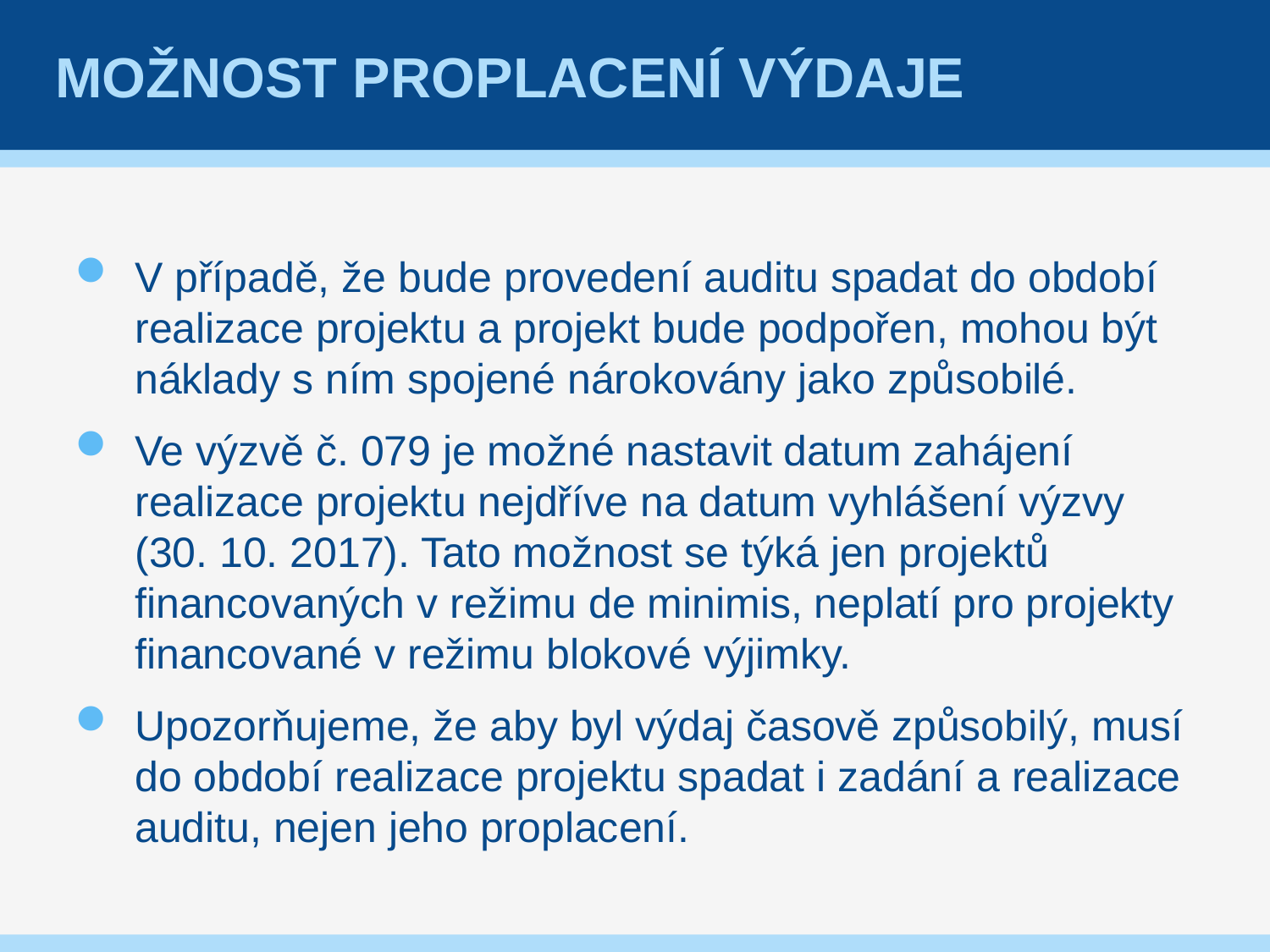

# Možnost proplacení výdaje
V případě, že bude provedení auditu spadat do období realizace projektu a projekt bude podpořen, mohou být náklady s ním spojené nárokovány jako způsobilé.
Ve výzvě č. 079 je možné nastavit datum zahájení realizace projektu nejdříve na datum vyhlášení výzvy (30. 10. 2017). Tato možnost se týká jen projektů financovaných v režimu de minimis, neplatí pro projekty financované v režimu blokové výjimky.
Upozorňujeme, že aby byl výdaj časově způsobilý, musí do období realizace projektu spadat i zadání a realizace auditu, nejen jeho proplacení.